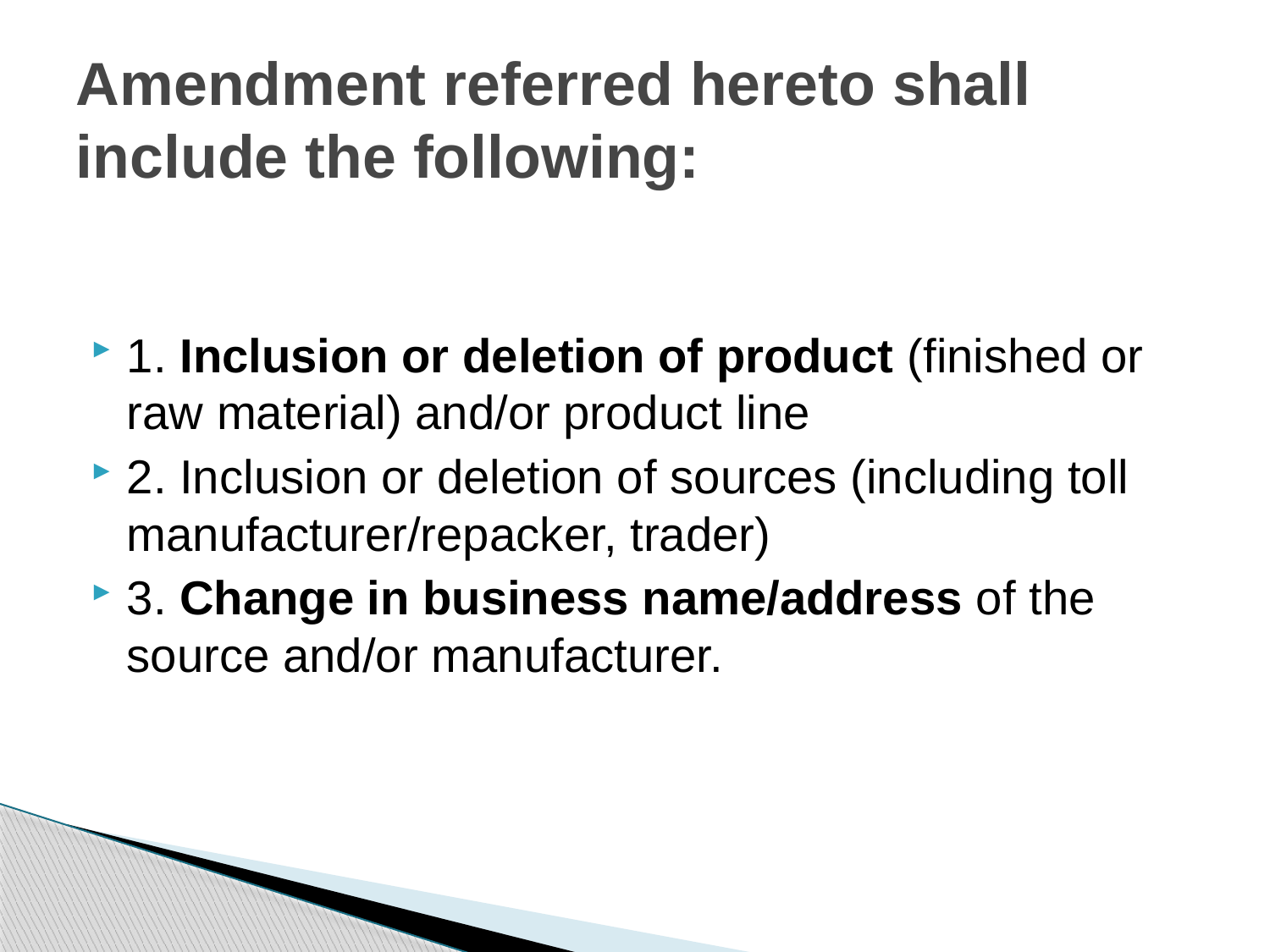

# Amendment referred hereto shall include the following:

1. Inclusion or deletion of product (finished or raw material) and/or product line
2. Inclusion or deletion of sources (including toll manufacturer/repacker, trader)
3. Change in business name/address of the source and/or manufacturer.